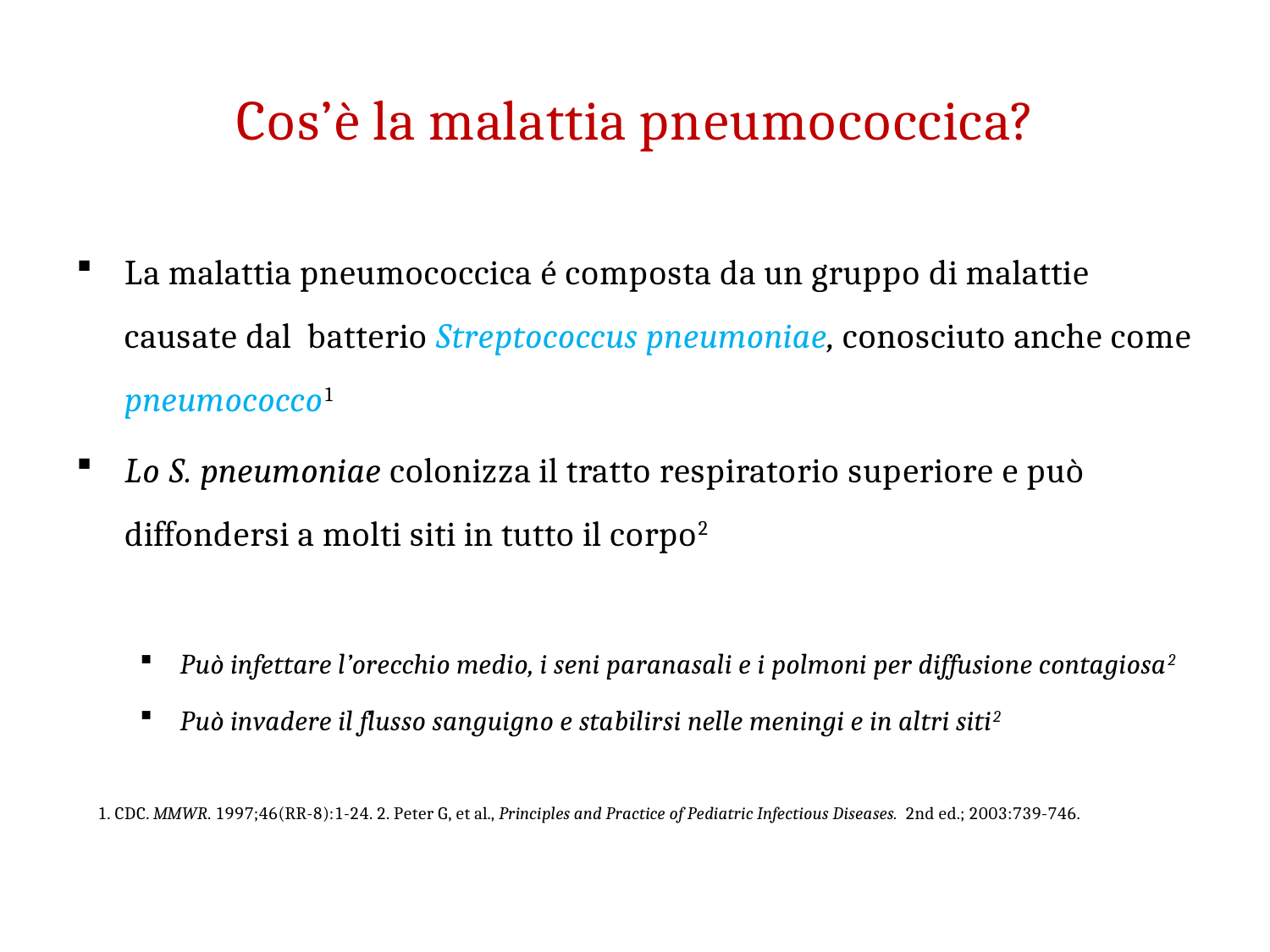

# Cos’è la malattia pneumococcica?
La malattia pneumococcica é composta da un gruppo di malattie causate dal  batterio Streptococcus pneumoniae, conosciuto anche come pneumococco1
Lo S. pneumoniae colonizza il tratto respiratorio superiore e può diffondersi a molti siti in tutto il corpo2

Può infettare l’orecchio medio, i seni paranasali e i polmoni per diffusione contagiosa2
Può invadere il flusso sanguigno e stabilirsi nelle meningi e in altri siti2

1. CDC. MMWR. 1997;46(RR-8):1-24. 2. Peter G, et al., Principles and Practice of Pediatric Infectious Diseases.  2nd ed.; 2003:739-746.